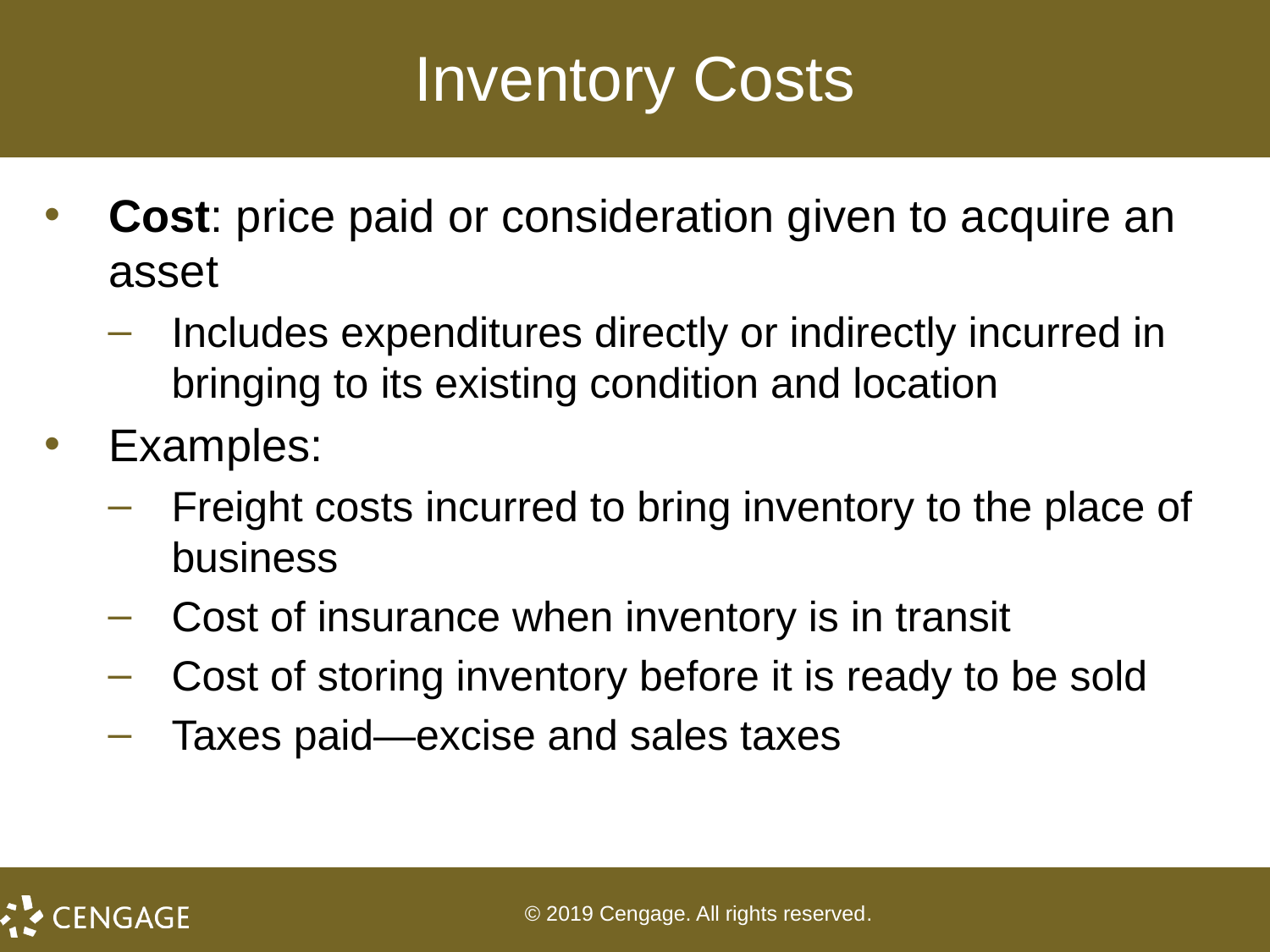

# Inventory Costs
Cost: price paid or consideration given to acquire an asset
Includes expenditures directly or indirectly incurred in bringing to its existing condition and location
Examples:
Freight costs incurred to bring inventory to the place of business
Cost of insurance when inventory is in transit
Cost of storing inventory before it is ready to be sold
Taxes paid—excise and sales taxes